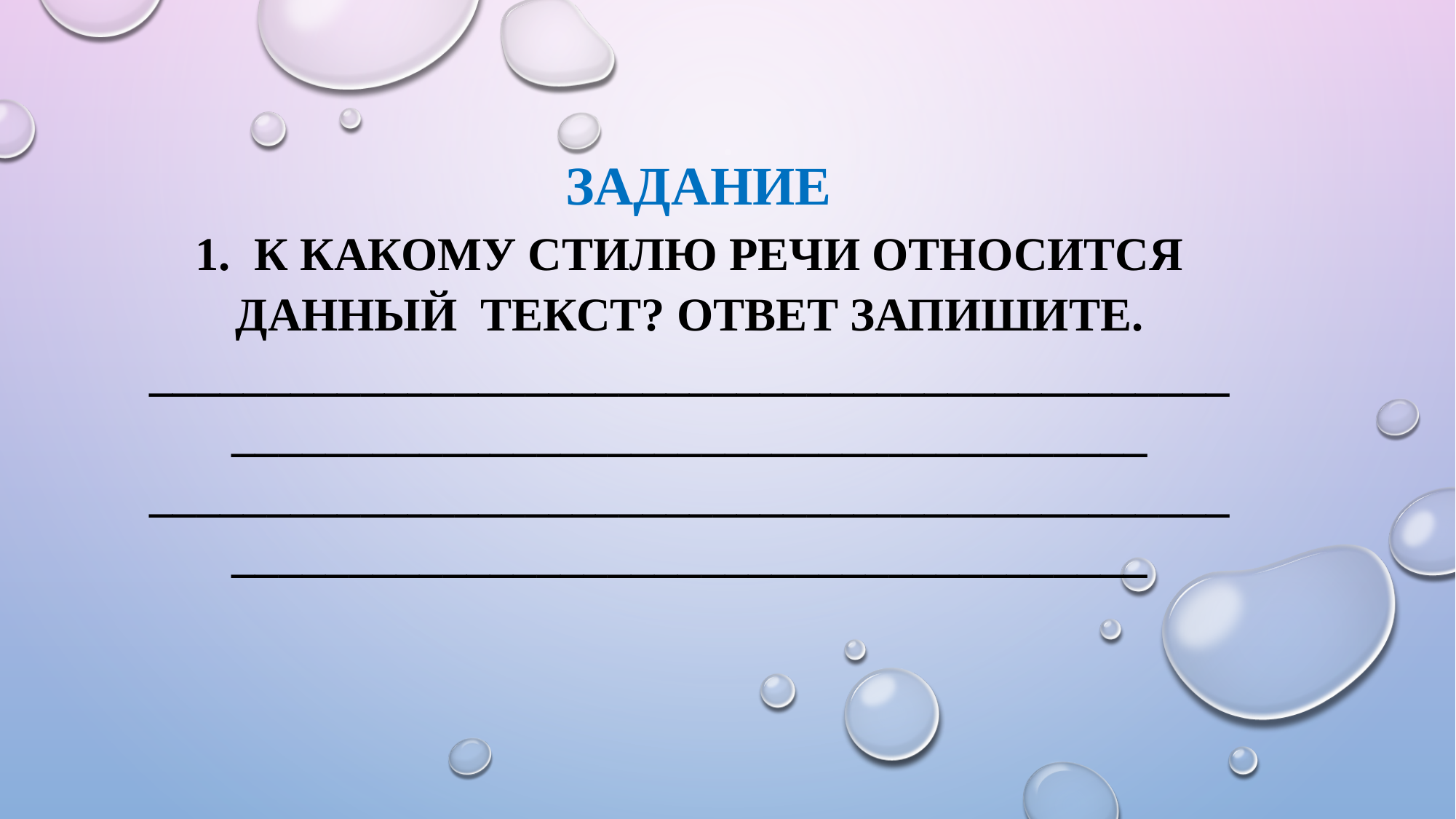

# задание 1.  К какому стилю речи относится данный  текст? Ответ запишите. _____________________________________________________________________________________ _____________________________________________________________________________________